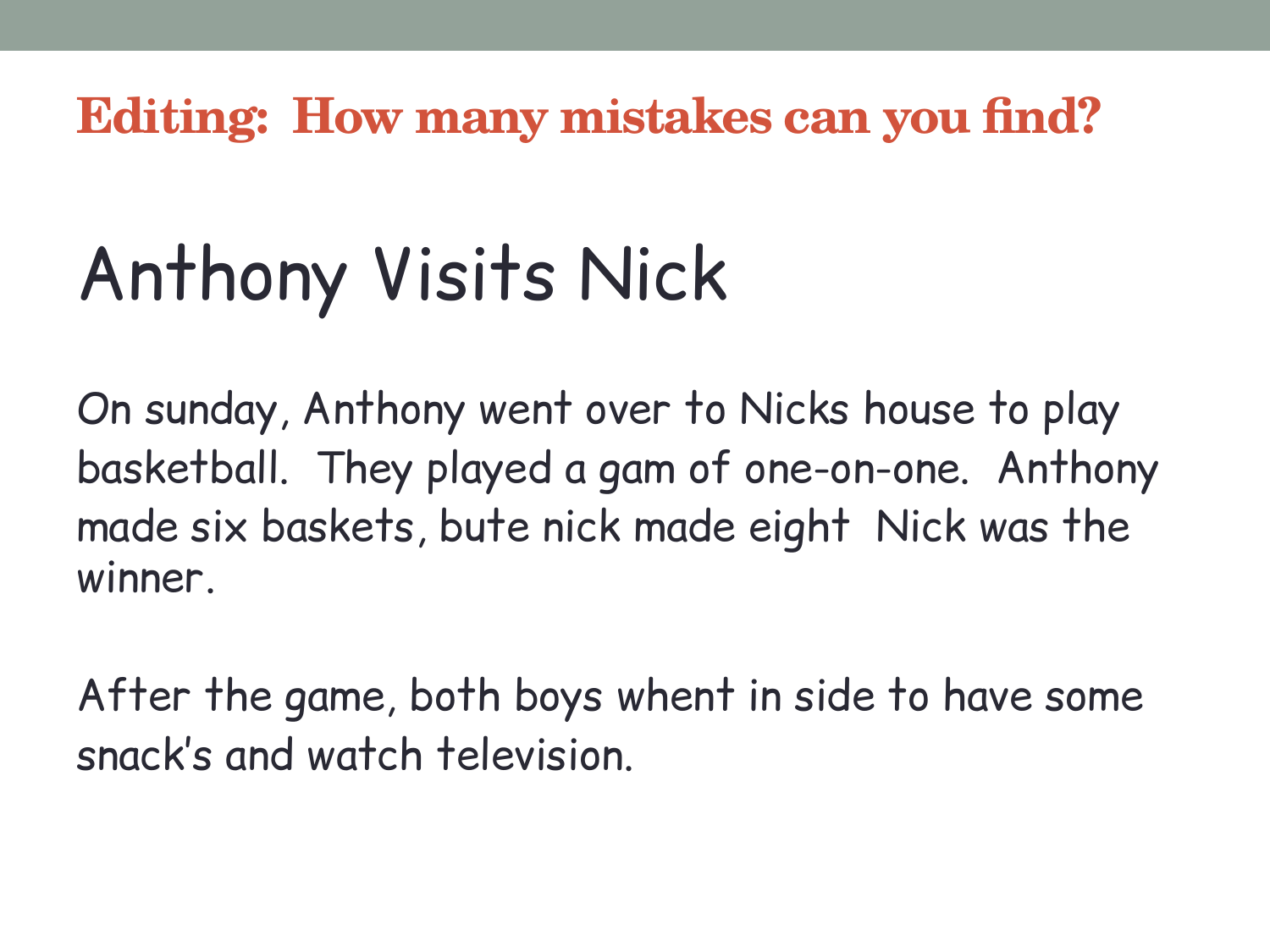

# Editing:  How many mistakes can you find?
Anthony Visits Nick

On sunday, Anthony went over to Nicks house to play
basketball.  They played a gam of one-on-one.  Anthony
made six baskets, bute nick made eight  Nick was the winner.

After the game, both boys whent in side to have some
snack’s and watch television.